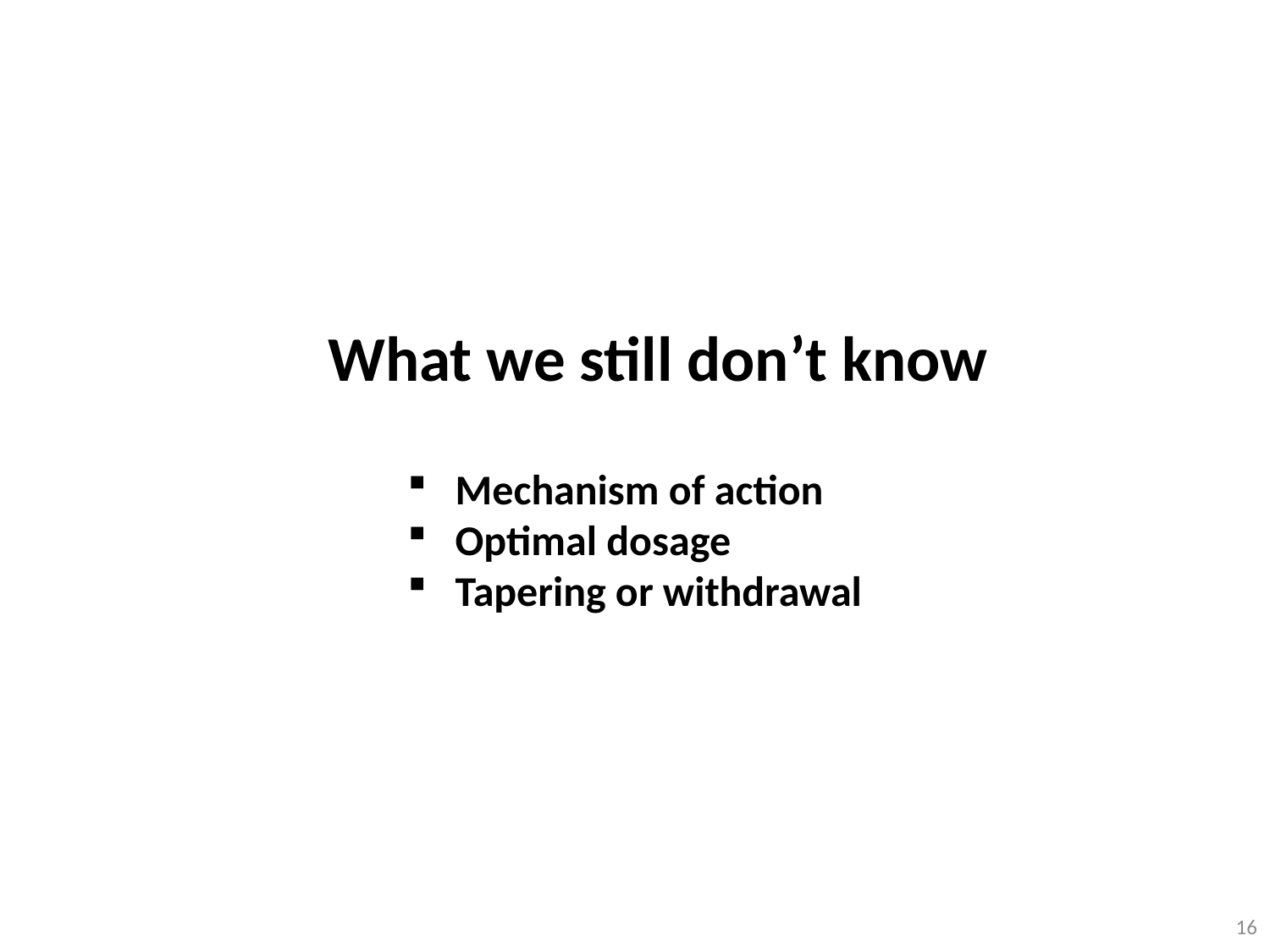

What we still don’t know
Mechanism of action
Optimal dosage
Tapering or withdrawal
16